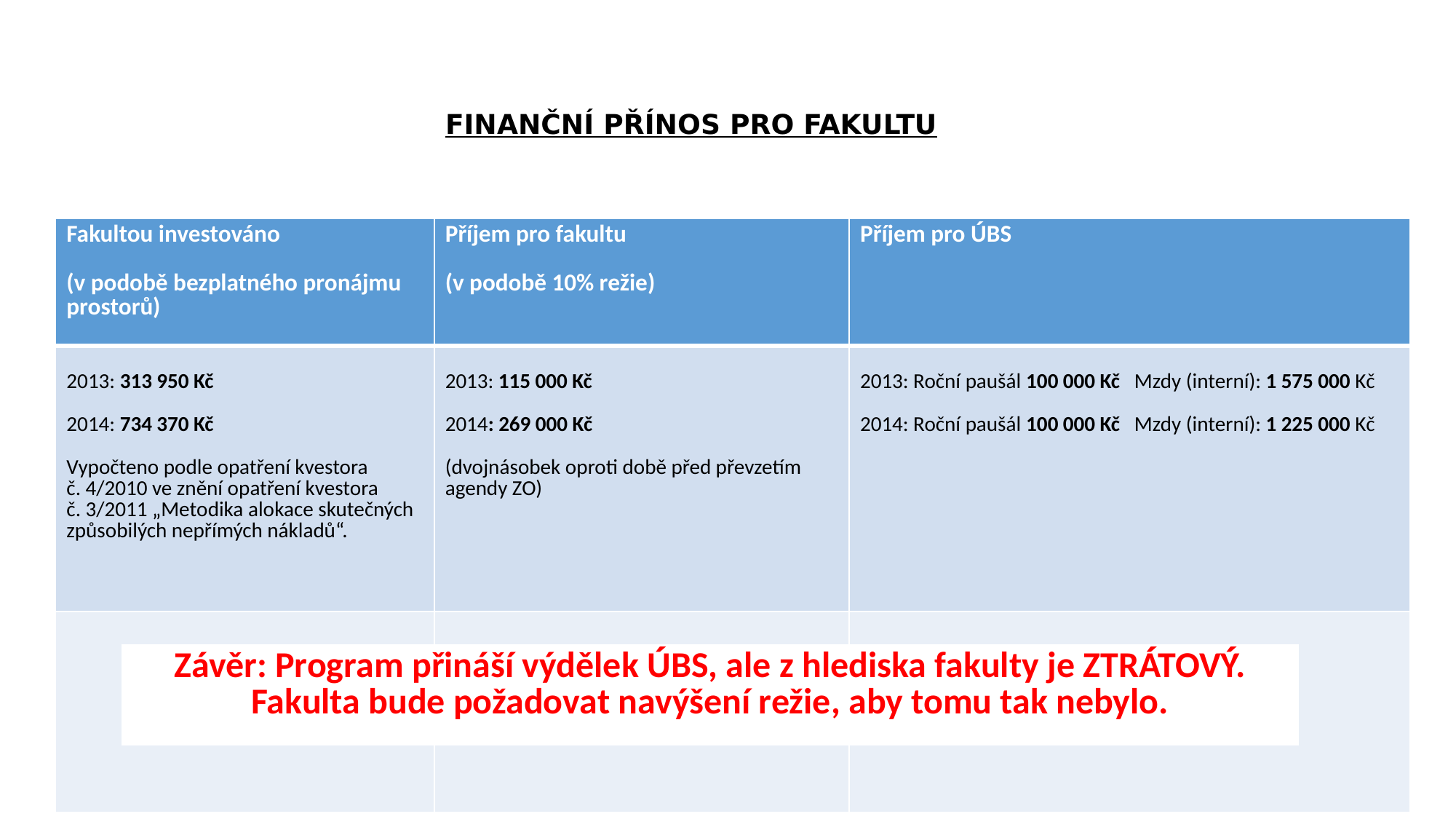

FINANČNÍ PŘÍNOS PRO FAKULTU
| Fakultou investováno (v podobě bezplatného pronájmu prostorů) | Příjem pro fakultu (v podobě 10% režie) | Příjem pro ÚBS |
| --- | --- | --- |
| 2013: 313 950 Kč 2014: 734 370 Kč Vypočteno podle opatření kvestora č. 4/2010 ve znění opatření kvestora č. 3/2011 „Metodika alokace skutečných způsobilých nepřímých nákladů“. | 2013: 115 000 Kč 2014: 269 000 Kč (dvojnásobek oproti době před převzetím agendy ZO) | 2013: Roční paušál 100 000 Kč Mzdy (interní): 1 575 000 Kč 2014: Roční paušál 100 000 Kč Mzdy (interní): 1 225 000 Kč |
|  |  |  |
| Závěr: Program přináší výdělek ÚBS, ale z hlediska fakulty je ZTRÁTOVÝ. Fakulta bude požadovat navýšení režie, aby tomu tak nebylo. |
| --- |